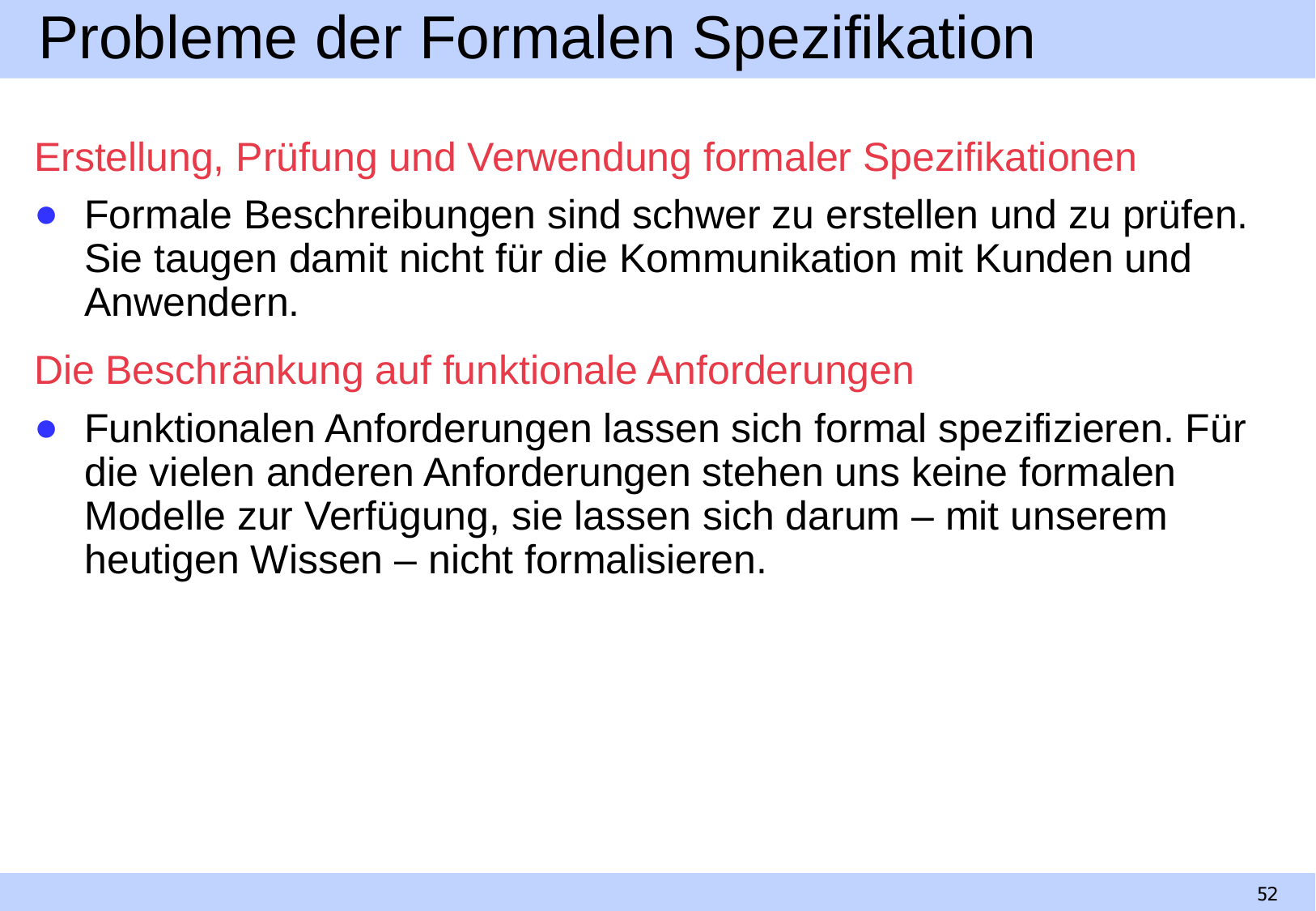

# Probleme der Formalen Spezifikation
Erstellung, Prüfung und Verwendung formaler Spezifikationen
Formale Beschreibungen sind schwer zu erstellen und zu prüfen. Sie taugen damit nicht für die Kommunikation mit Kunden und Anwendern.
Die Beschränkung auf funktionale Anforderungen
Funktionalen Anforderungen lassen sich formal spezifizieren. Für die vielen anderen Anforderungen stehen uns keine formalen Modelle zur Verfügung, sie lassen sich darum – mit unserem heutigen Wissen – nicht formalisieren.
52